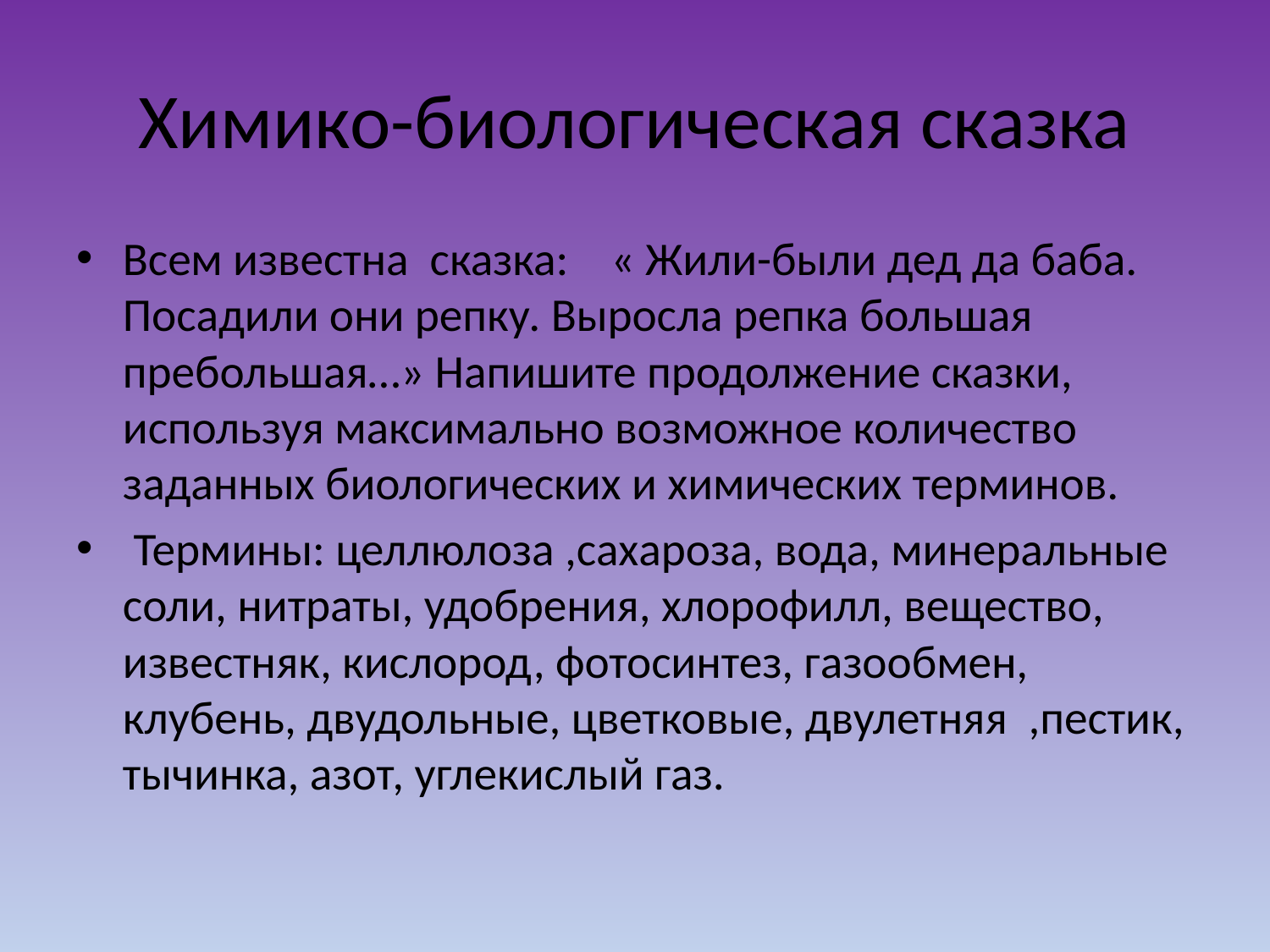

# Химико-биологическая сказка
Всем известна  сказка:    « Жили-были дед да баба. Посадили они репку. Выросла репка большая пребольшая…» Напишите продолжение сказки, используя максимально возможное количество заданных биологических и химических терминов.
 Термины: целлюлоза ,сахароза, вода, минеральные соли, нитраты, удобрения, хлорофилл, вещество, известняк, кислород, фотосинтез, газообмен, клубень, двудольные, цветковые, двулетняя  ,пестик, тычинка, азот, углекислый газ.